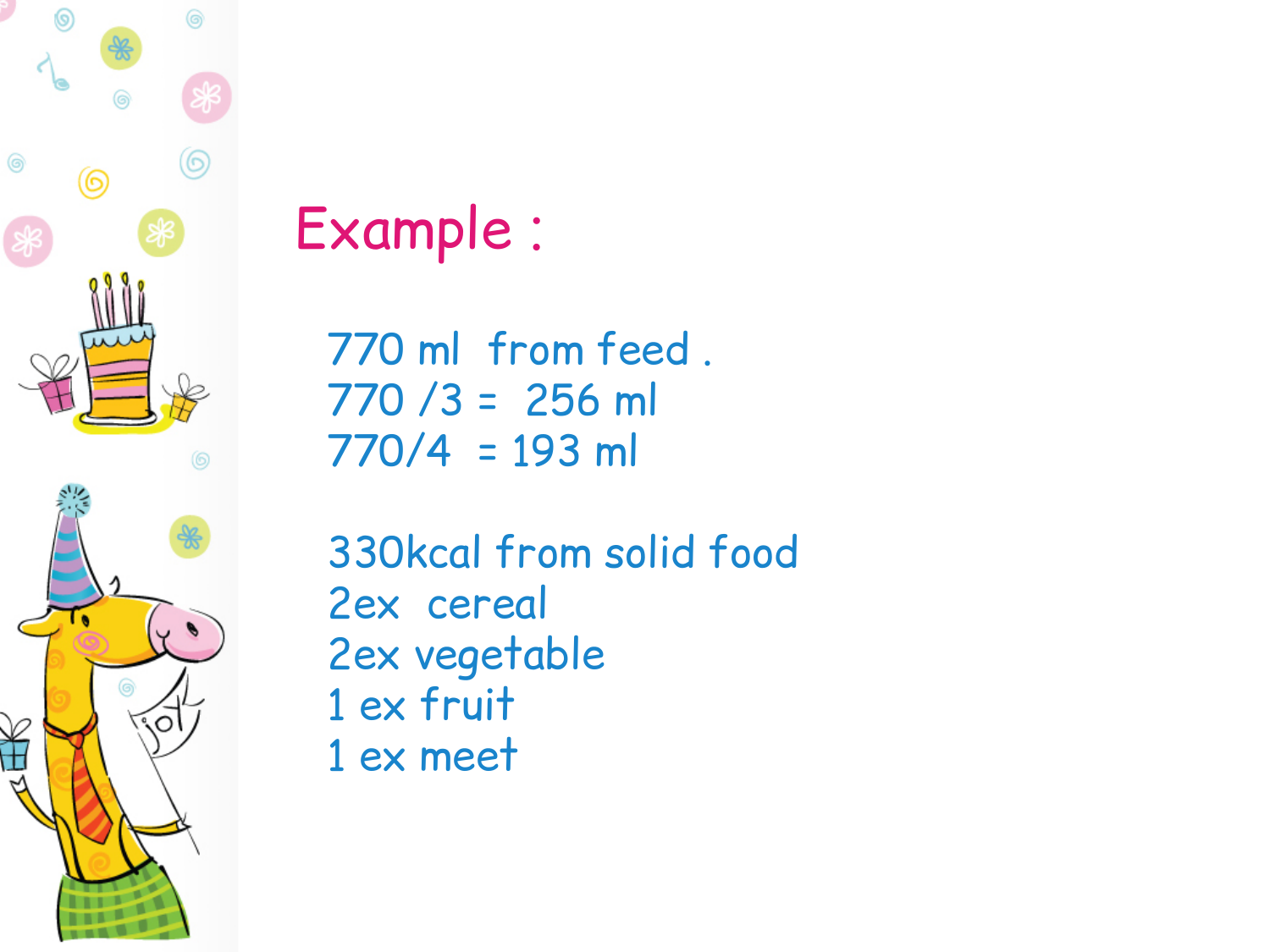

Example :
770 ml  from feed .
770 /3 =  256 ml
770/4  = 193 ml

330kcal from solid food
2ex  cereal
2ex vegetable
1 ex fruit
1 ex meet